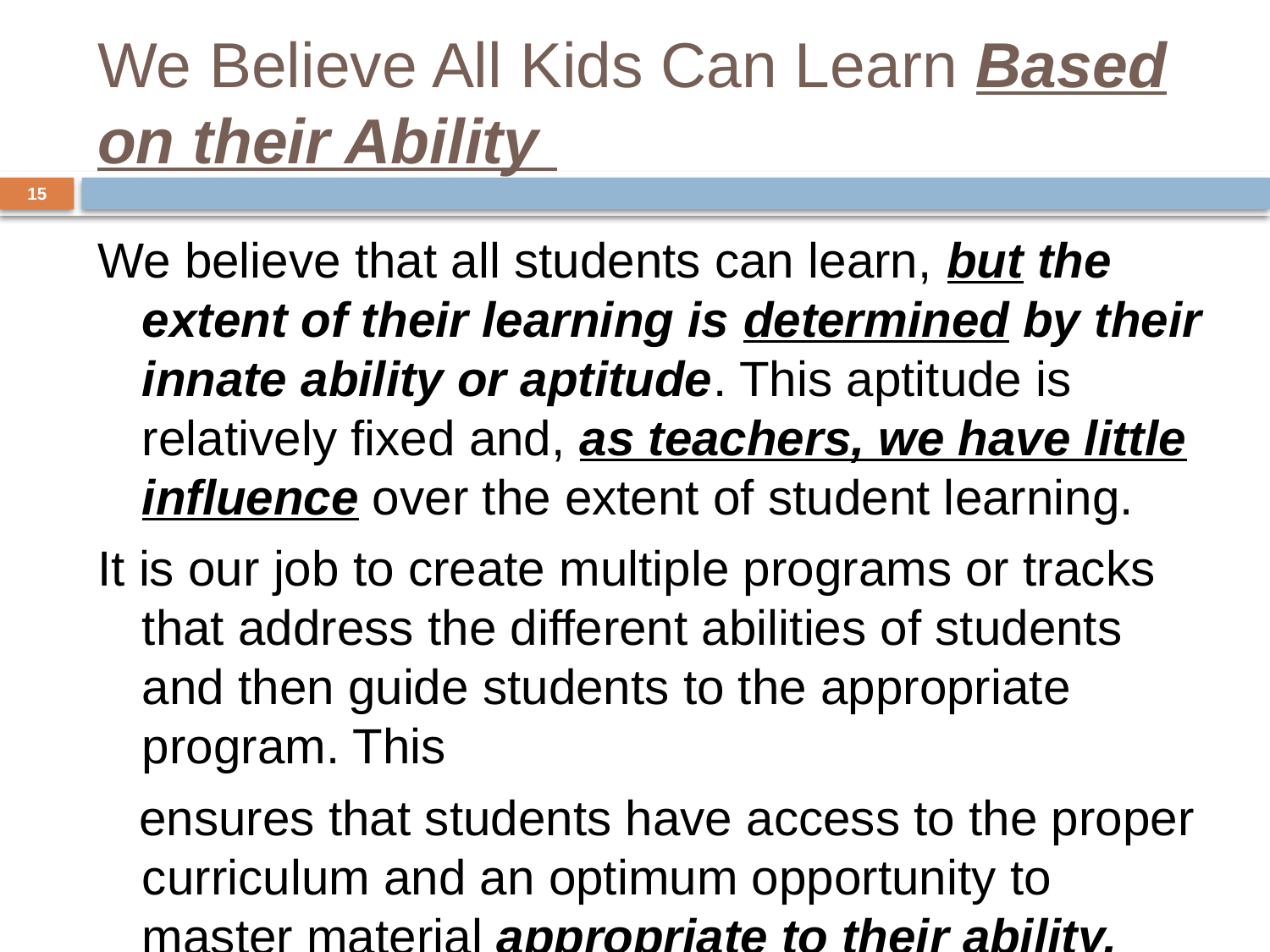

# We Believe All Kids Can Learn Based on their Ability
15
We believe that all students can learn, but the extent of their learning is determined by their innate ability or aptitude. This aptitude is relatively fixed and, as teachers, we have little influence over the extent of student learning.
It is our job to create multiple programs or tracks that address the different abilities of students and then guide students to the appropriate program. This
   ensures that students have access to the proper curriculum and an optimum opportunity to master material appropriate to their ability.